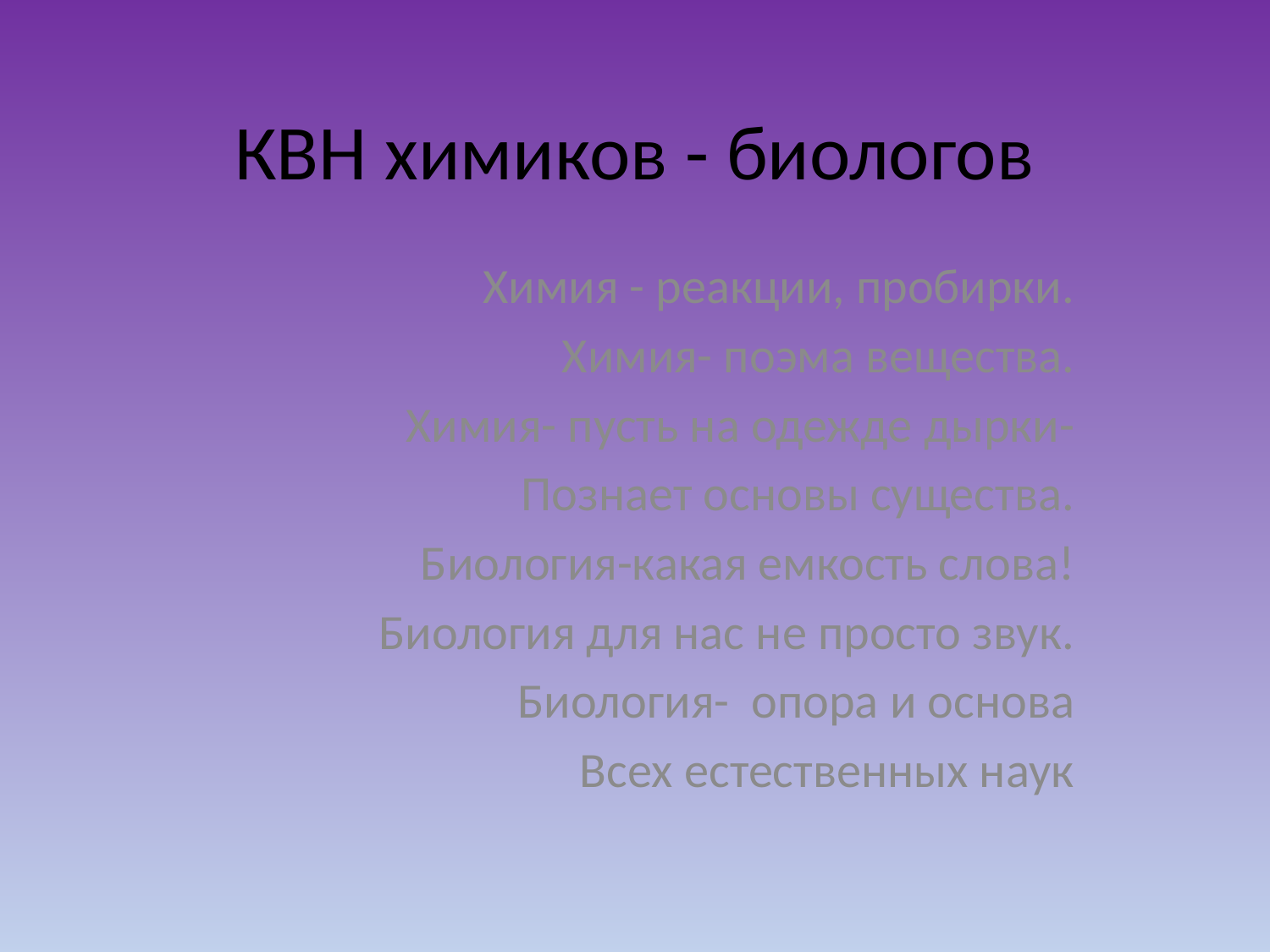

# КВН химиков - биологов
Химия - реакции, пробирки.
Химия- поэма вещества.
Химия- пусть на одежде дырки-
Познает основы существа.
Биология-какая емкость слова!
Биология для нас не просто звук.
Биология-  опора и основа
Всех естественных наук